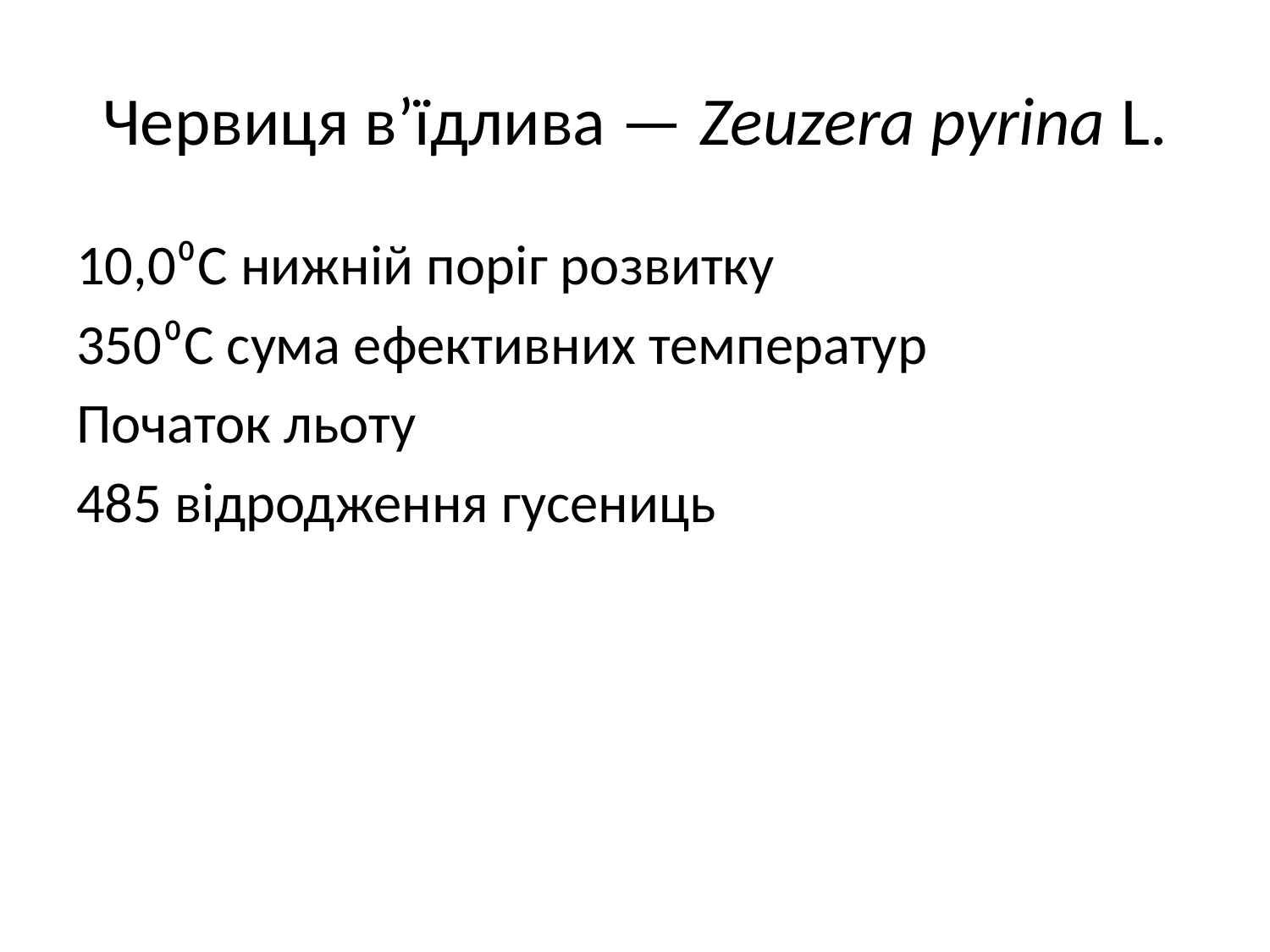

# Червиця в’їдлива — Zeuzera pyrina L.
10,0⁰С нижній поріг розвитку
350⁰С сума ефективних температур
Початок льоту
485 відродження гусениць